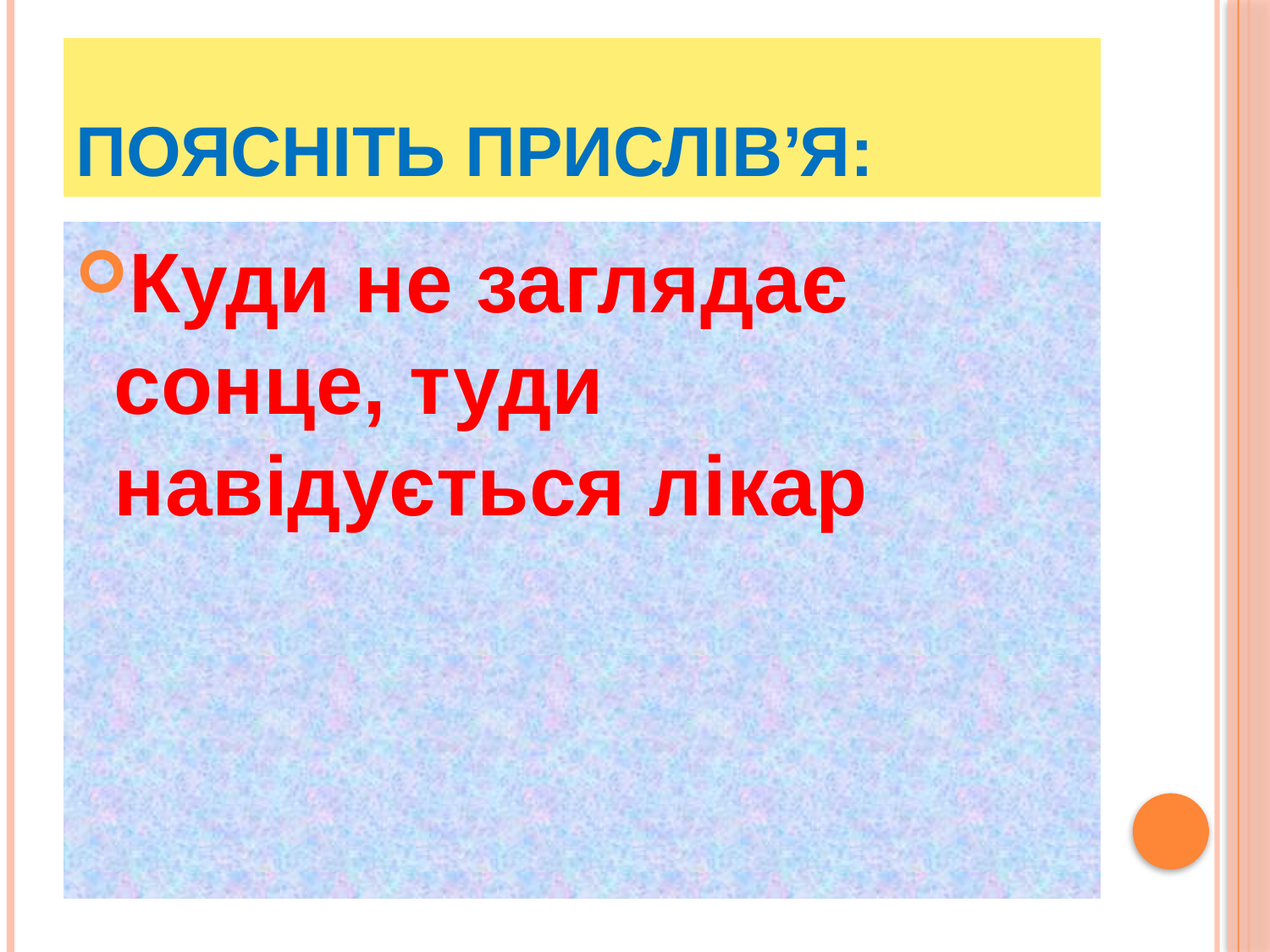

# Поясніть прислів’я:
Куди не заглядає сонце, туди навідується лікар